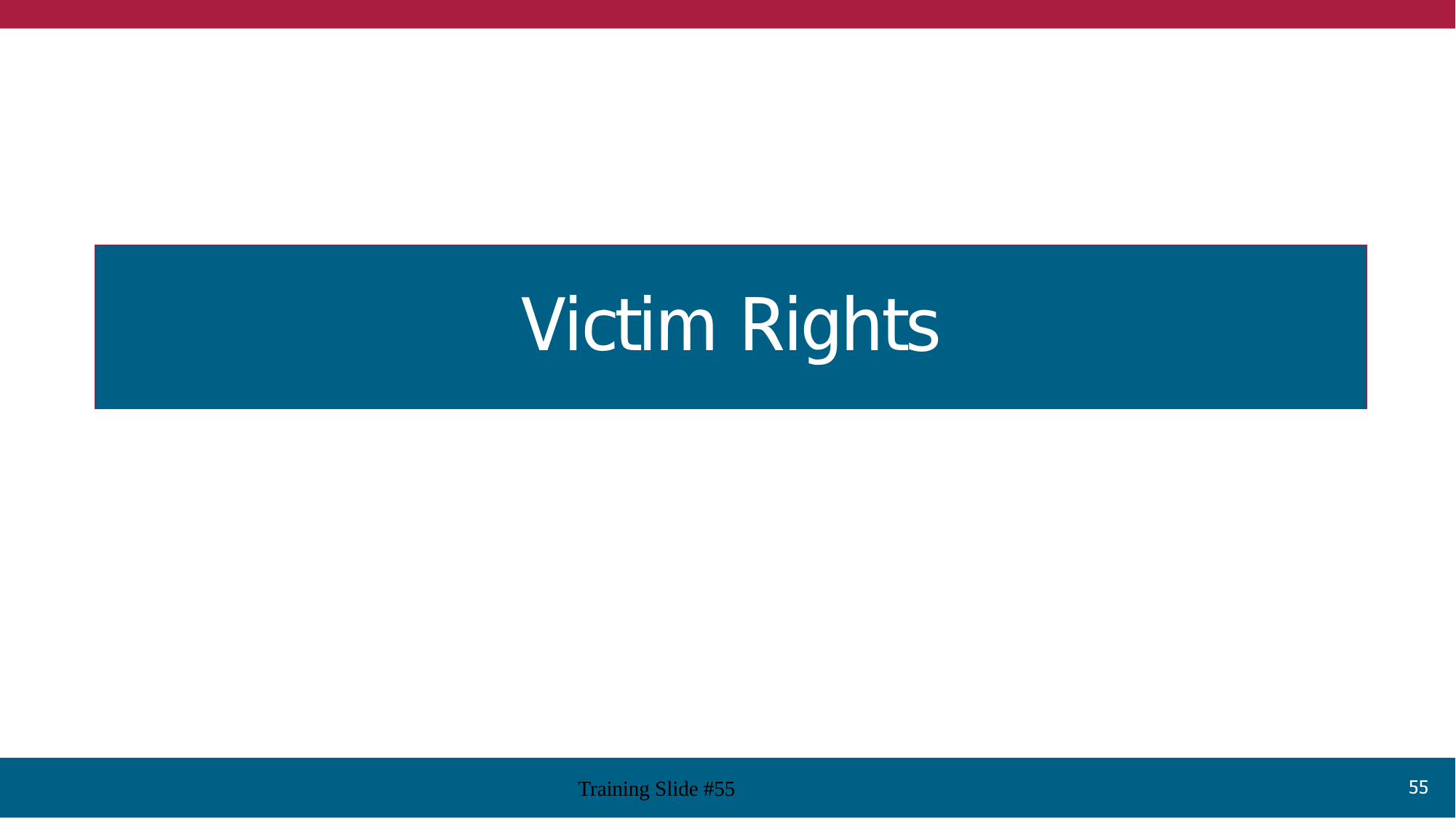

# Victim Rights
55
Training Slide #55